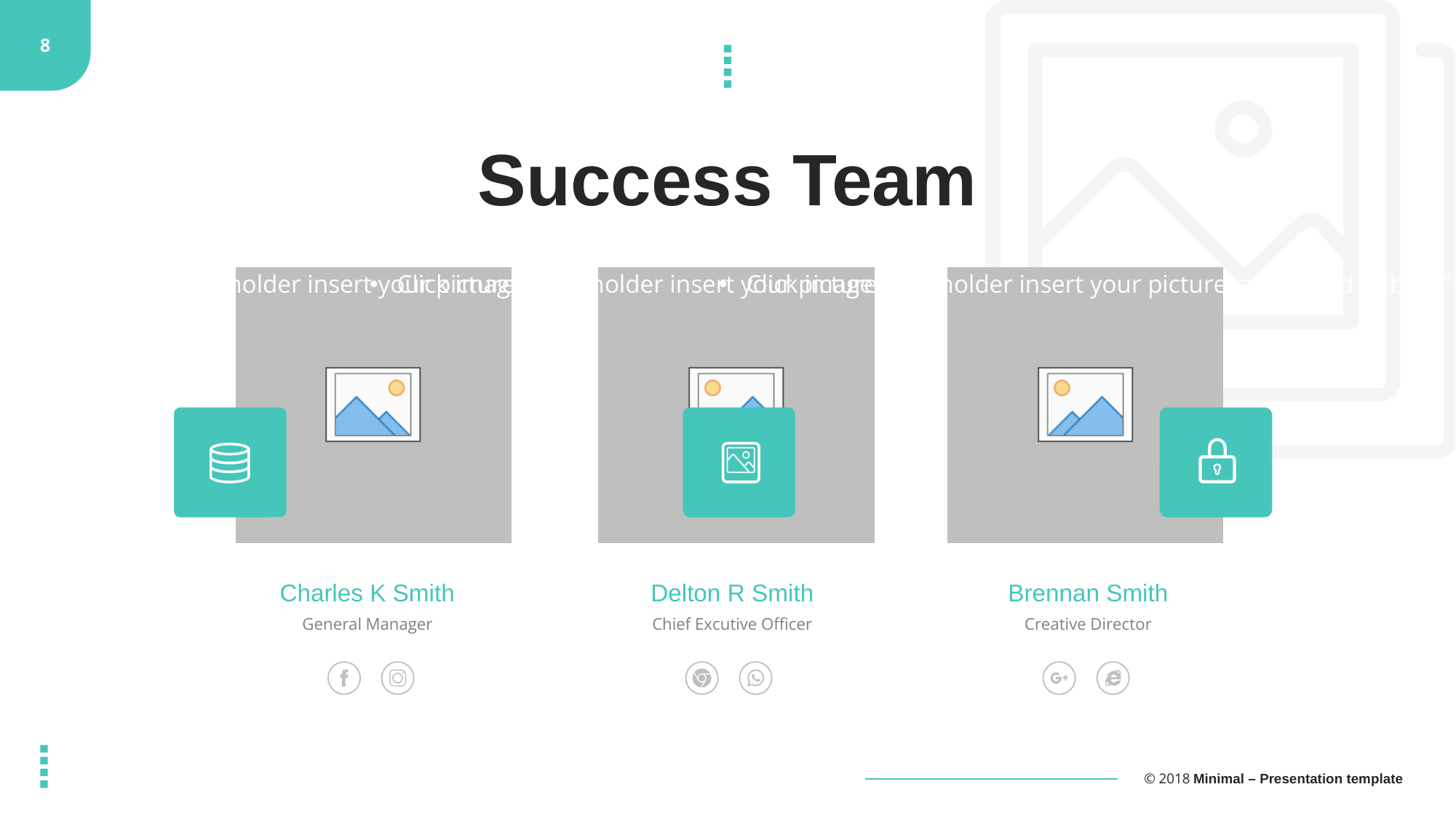

Success Team

Charles K Smith
Delton R Smith
Brennan Smith
General Manager
Chief Excutive Officer
Creative Director